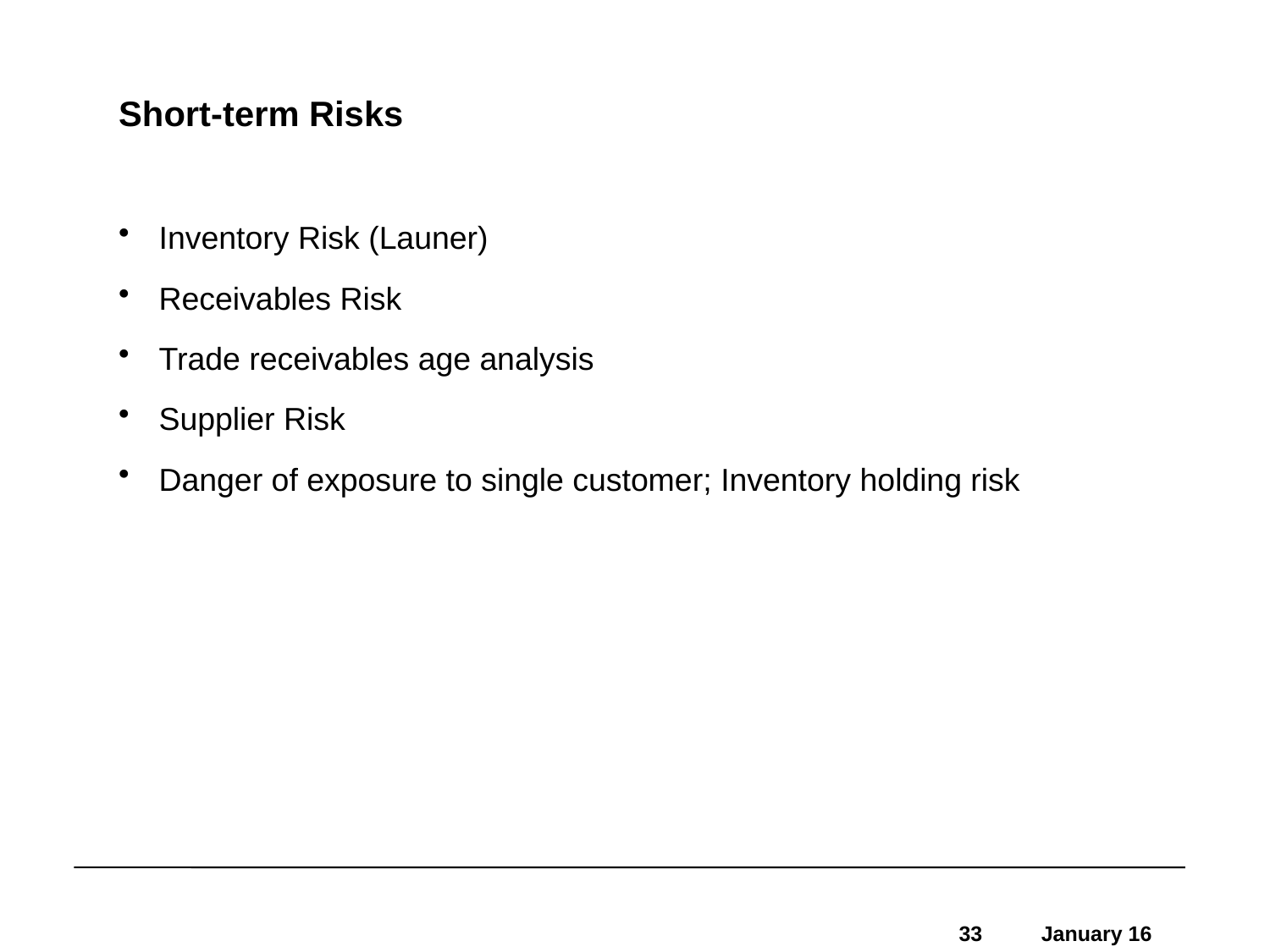

# Short-term Risks
Inventory Risk (Launer)
Receivables Risk
Trade receivables age analysis
Supplier Risk
Danger of exposure to single customer; Inventory holding risk